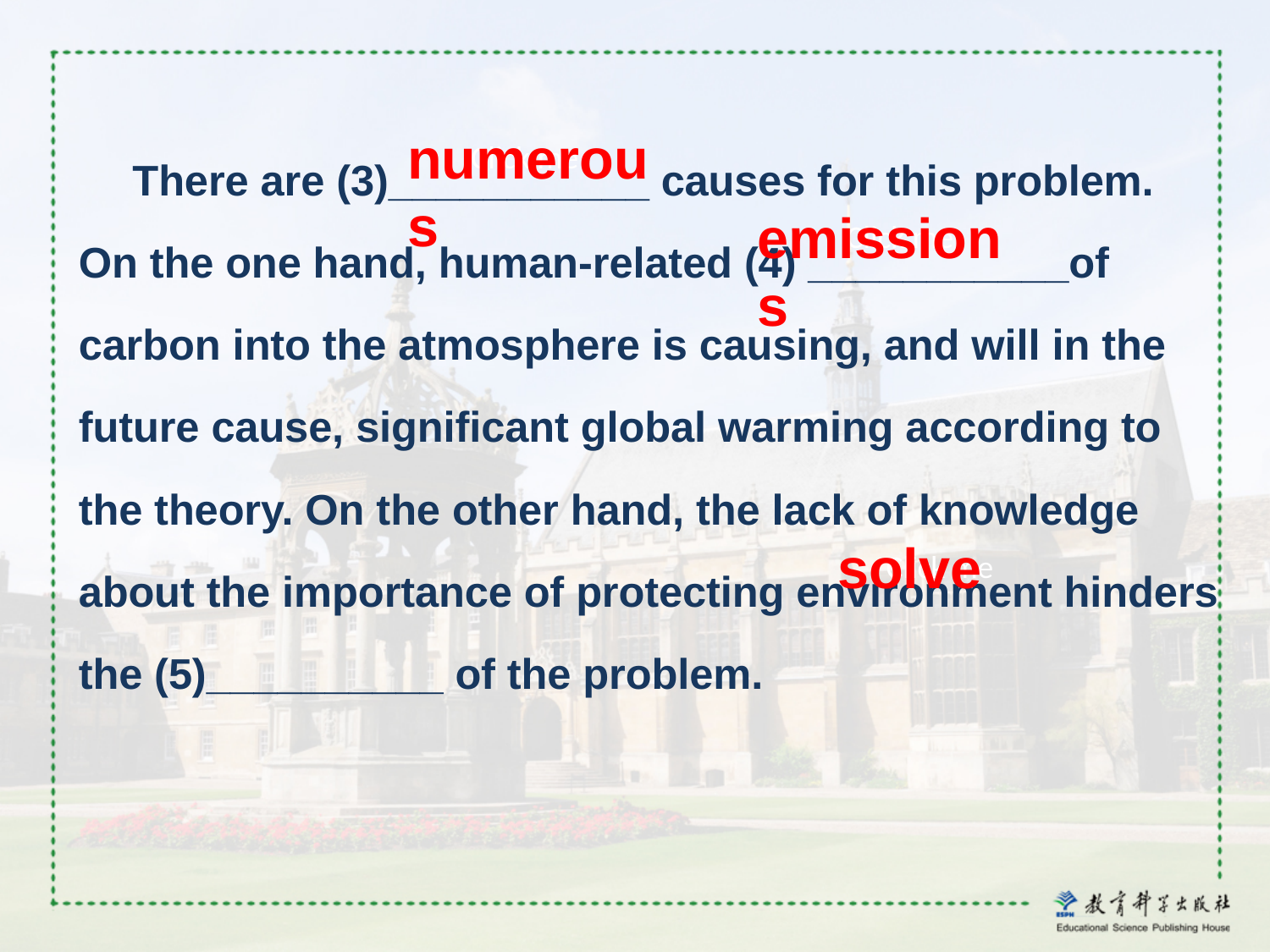

There are (3)___________ causes for this problem. On the one hand, human-related (4) ___________of carbon into the atmosphere is causing, and will in the future cause, significant global warming according to the theory. On the other hand, the lack of knowledge about the importance of protecting environment hinders the (5)__________ of the problem.

numerous
Click me
emissions
Click me
solve
Click me